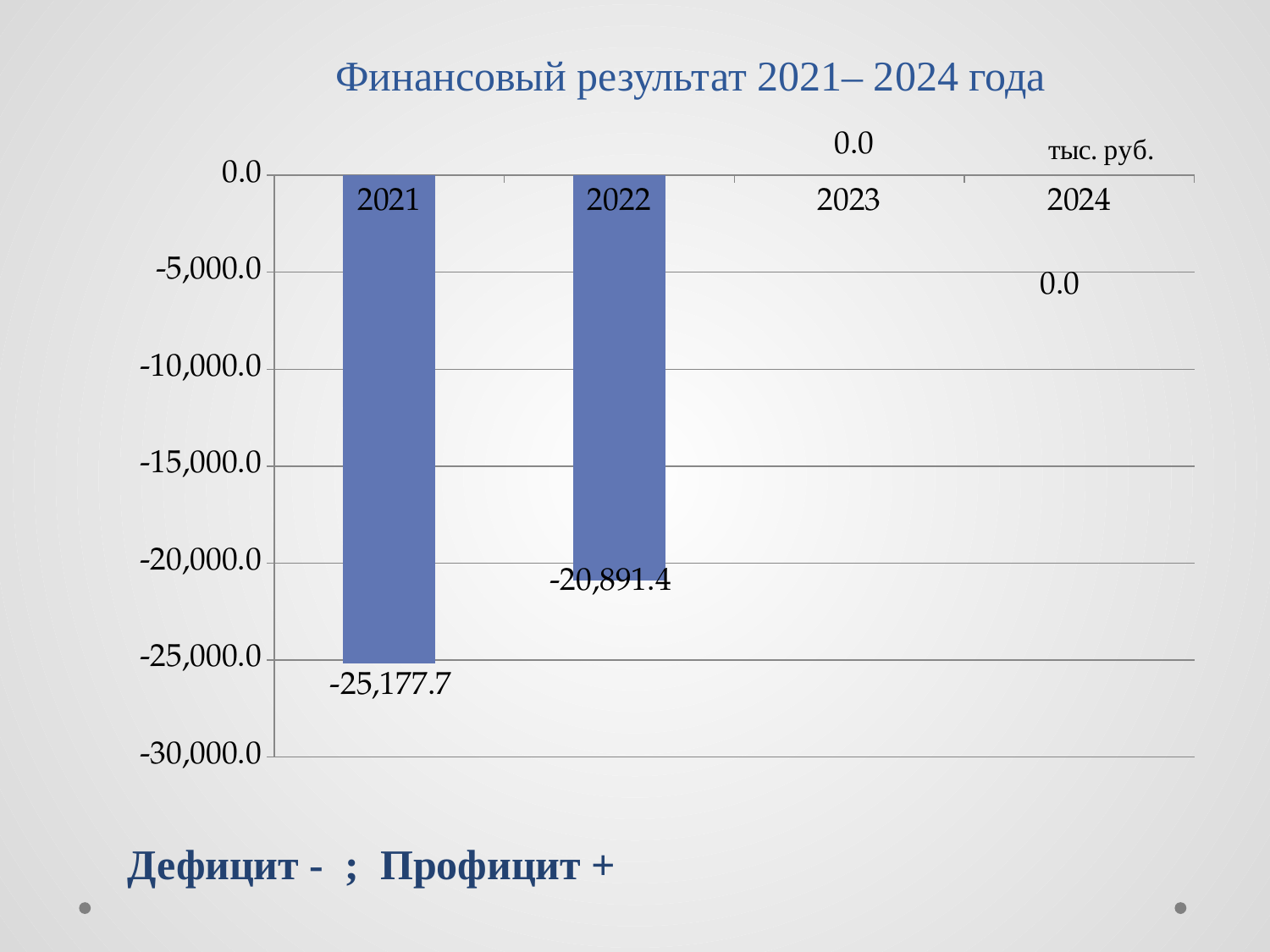

# Финансовый результат 2021– 2024 года

### Chart: тыс. руб.

| Category | Столбец1 |
|---|---|
| 2021 | -25177.7 |
| 2022 | -20891.4 |
| 2023 | 0.0 |
| 2024 | 0.0 |
Дефицит -  ;  Профицит +